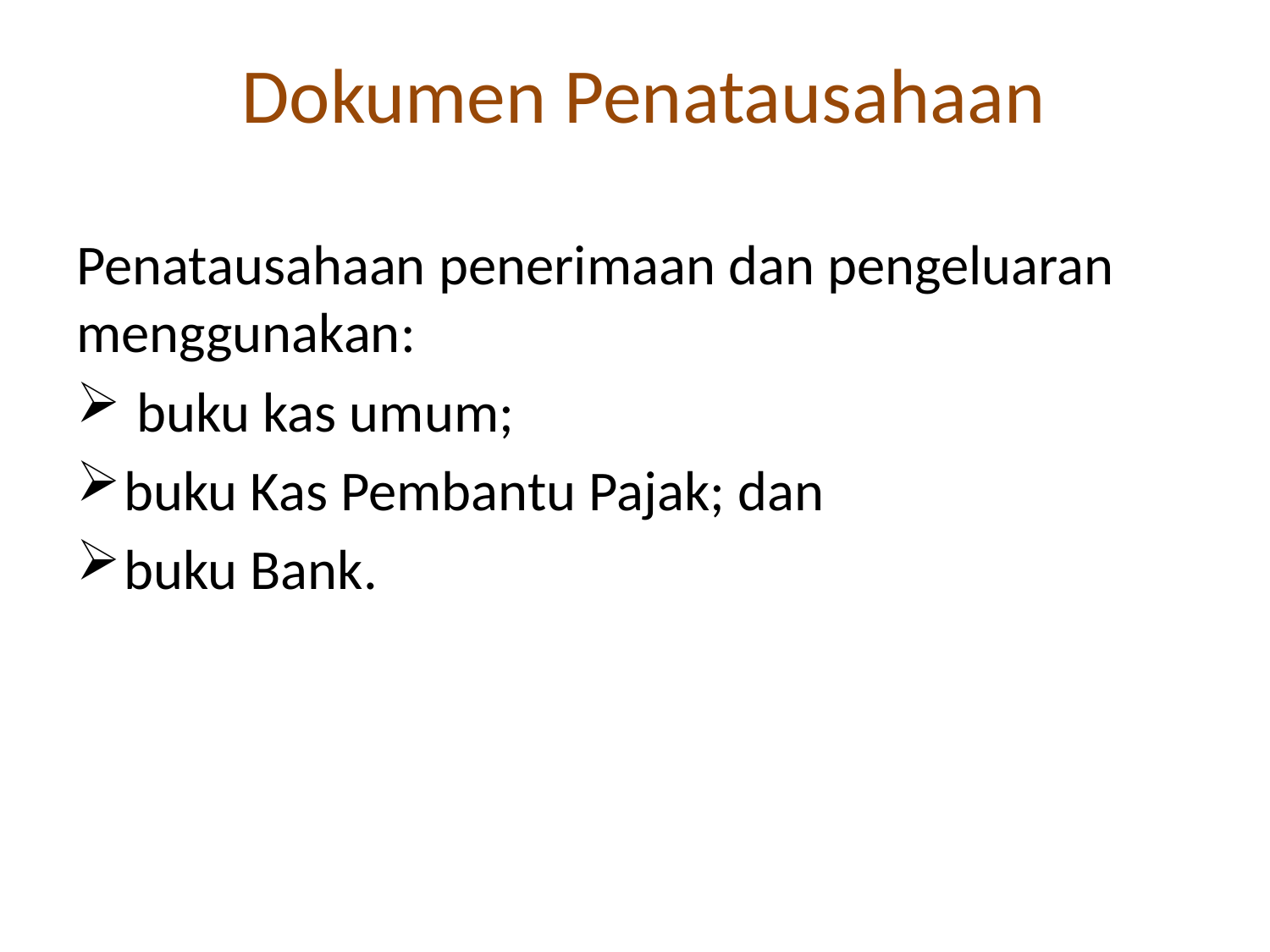

# Dokumen Penatausahaan
Penatausahaan penerimaan dan pengeluaran menggunakan:
 buku kas umum;
buku Kas Pembantu Pajak; dan
buku Bank.